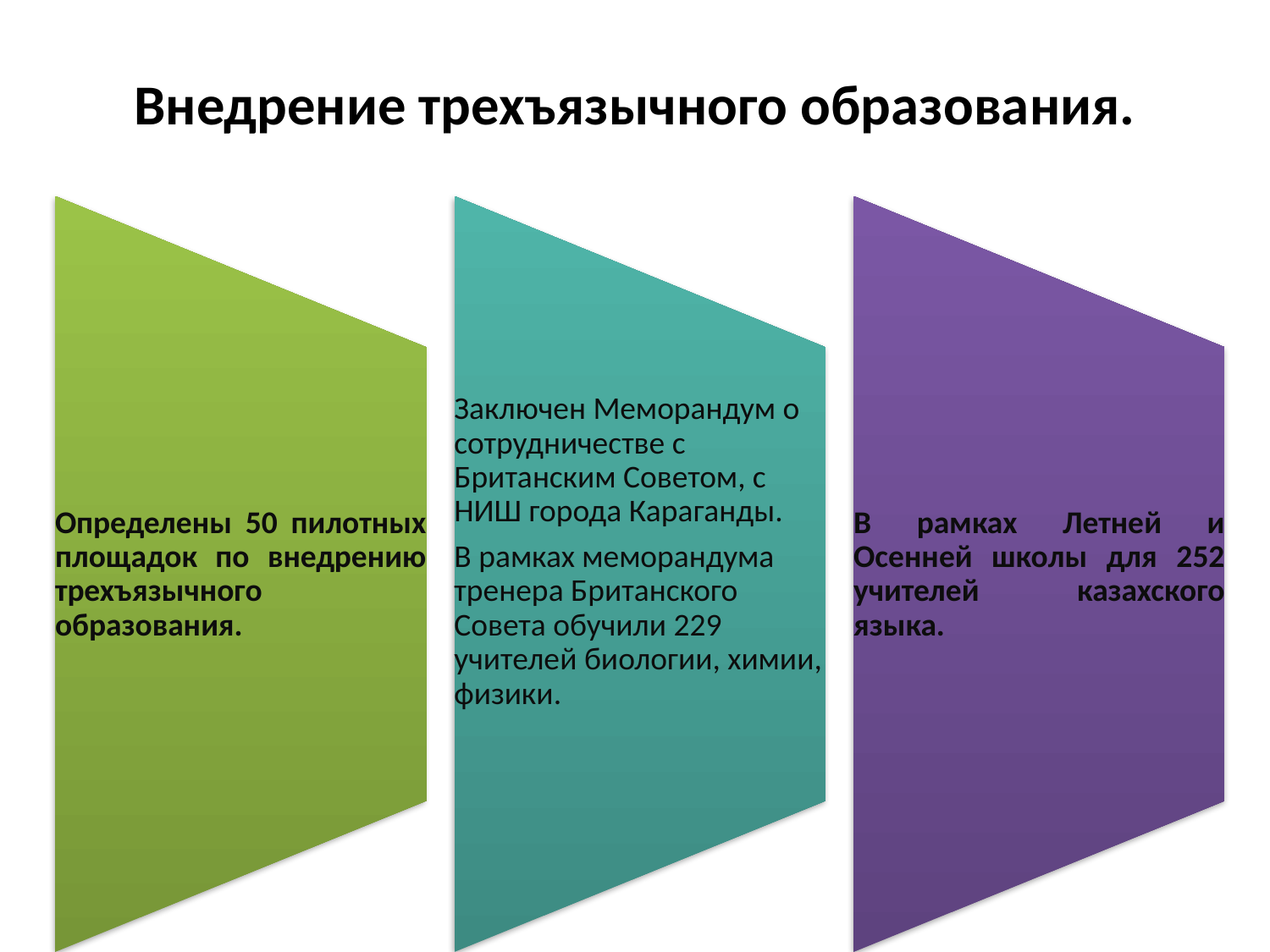

# Внедрение трехъязычного образования.
Определены 50 пилотных площадок по внедрению трехъязычного образования.
Заключен Меморандум о сотрудничестве с Британским Советом, с НИШ города Караганды.
В рамках меморандума тренера Британского Совета обучили 229 учителей биологии, химии, физики.

В рамках Летней и Осенней школы для 252 учителей казахского языка.